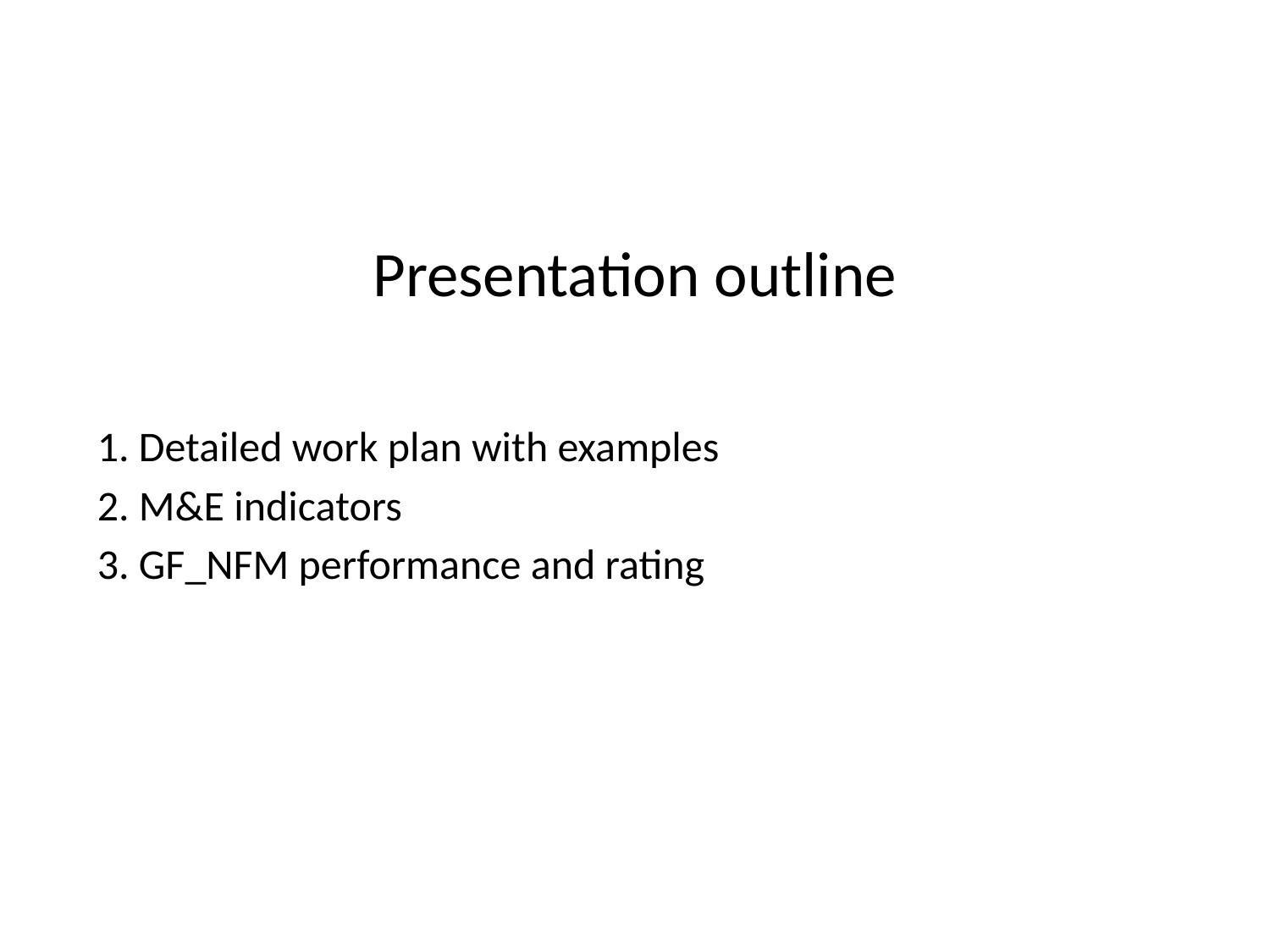

# Presentation outline
1. Detailed work plan with examples
2. M&E indicators
3. GF_NFM performance and rating